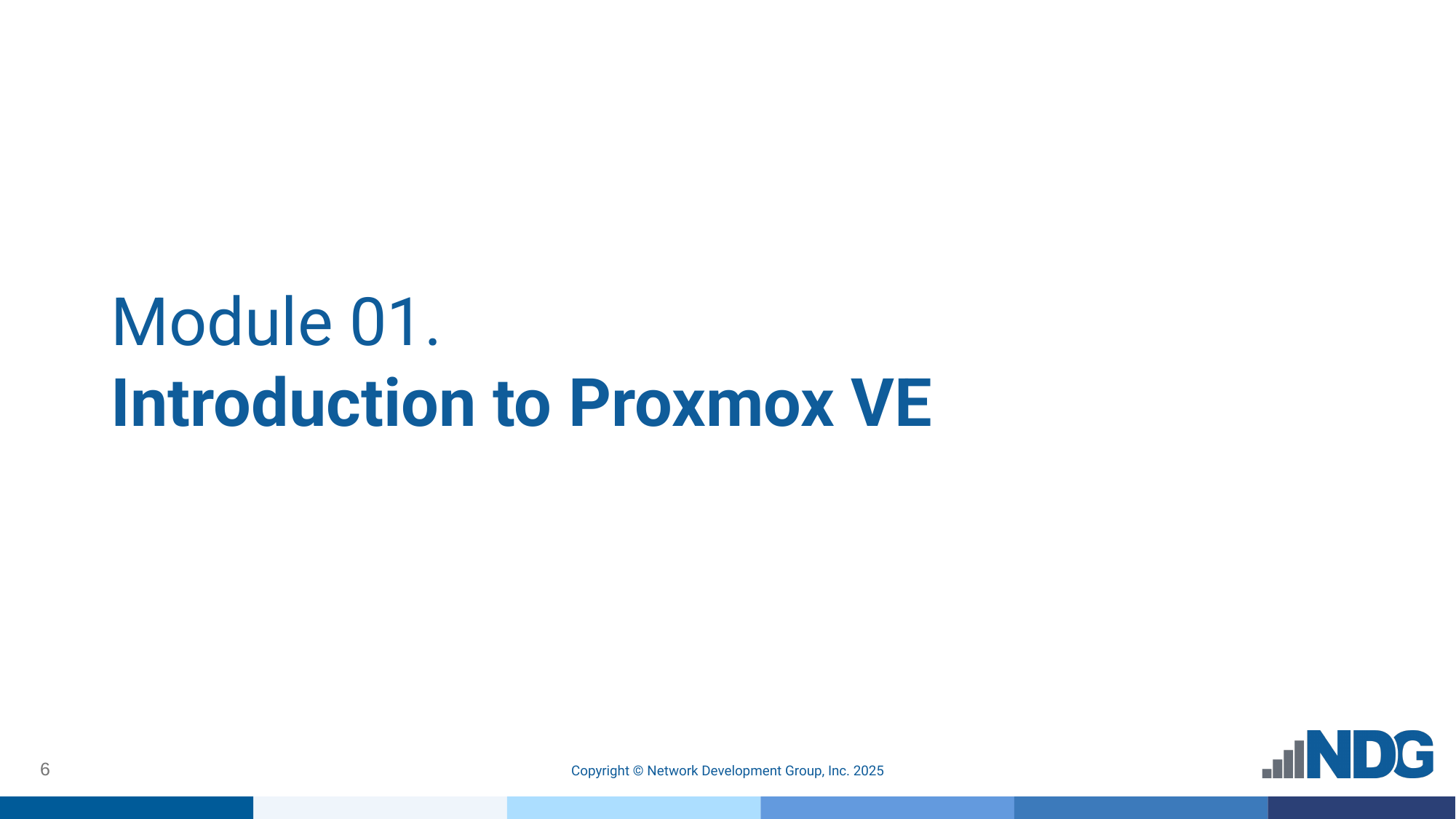

# Module 01.
Introduction to Proxmox VE